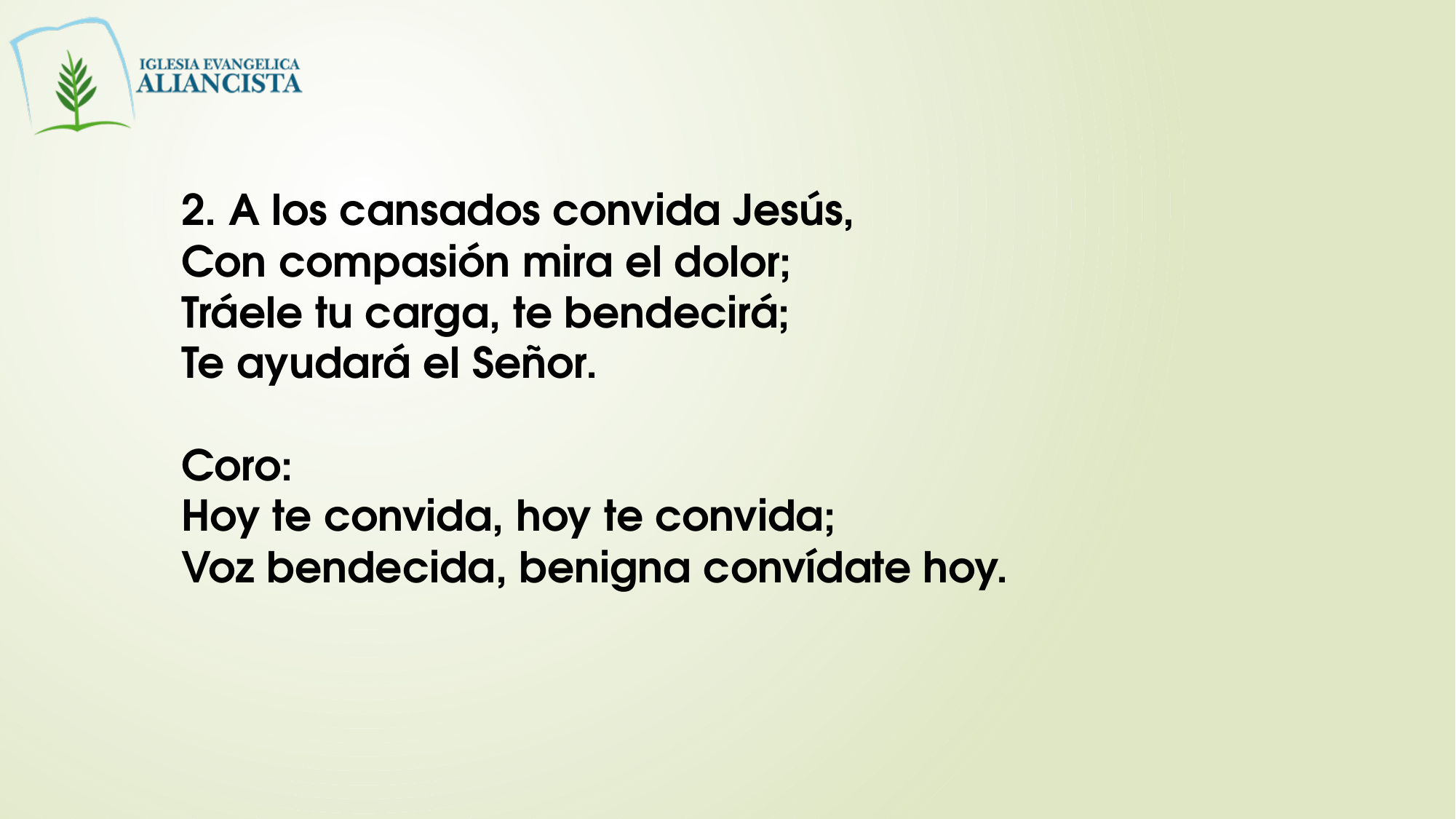

2. A los cansados convida Jesús,
Con compasión mira el dolor;
Tráele tu carga, te bendecirá;
Te ayudará el Señor.

Coro:
Hoy te convida, hoy te convida;
Voz bendecida, benigna convídate hoy.